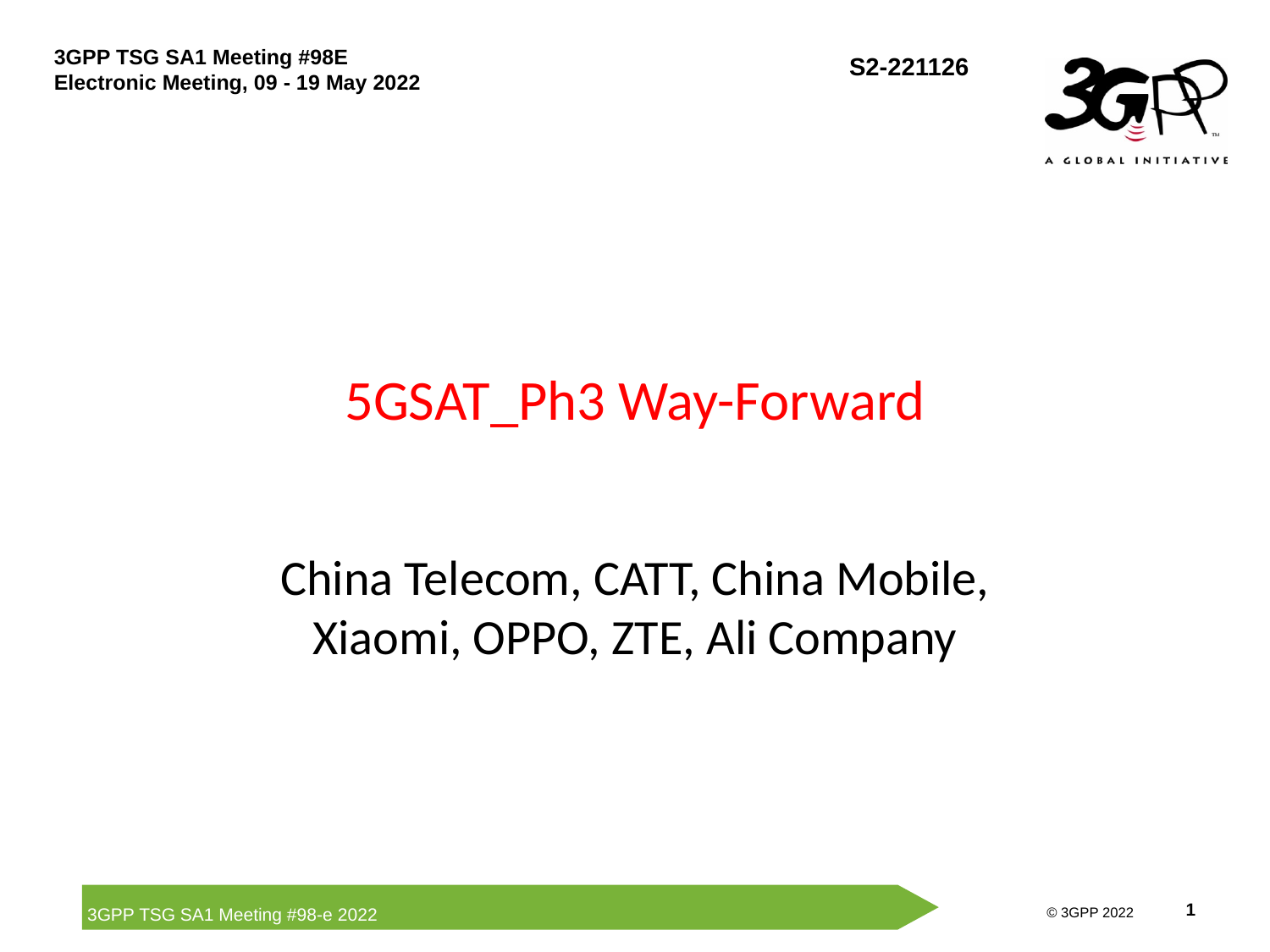

# 5GSAT_Ph3 Way-Forward
China Telecom, CATT, China Mobile, Xiaomi, OPPO, ZTE, Ali Company